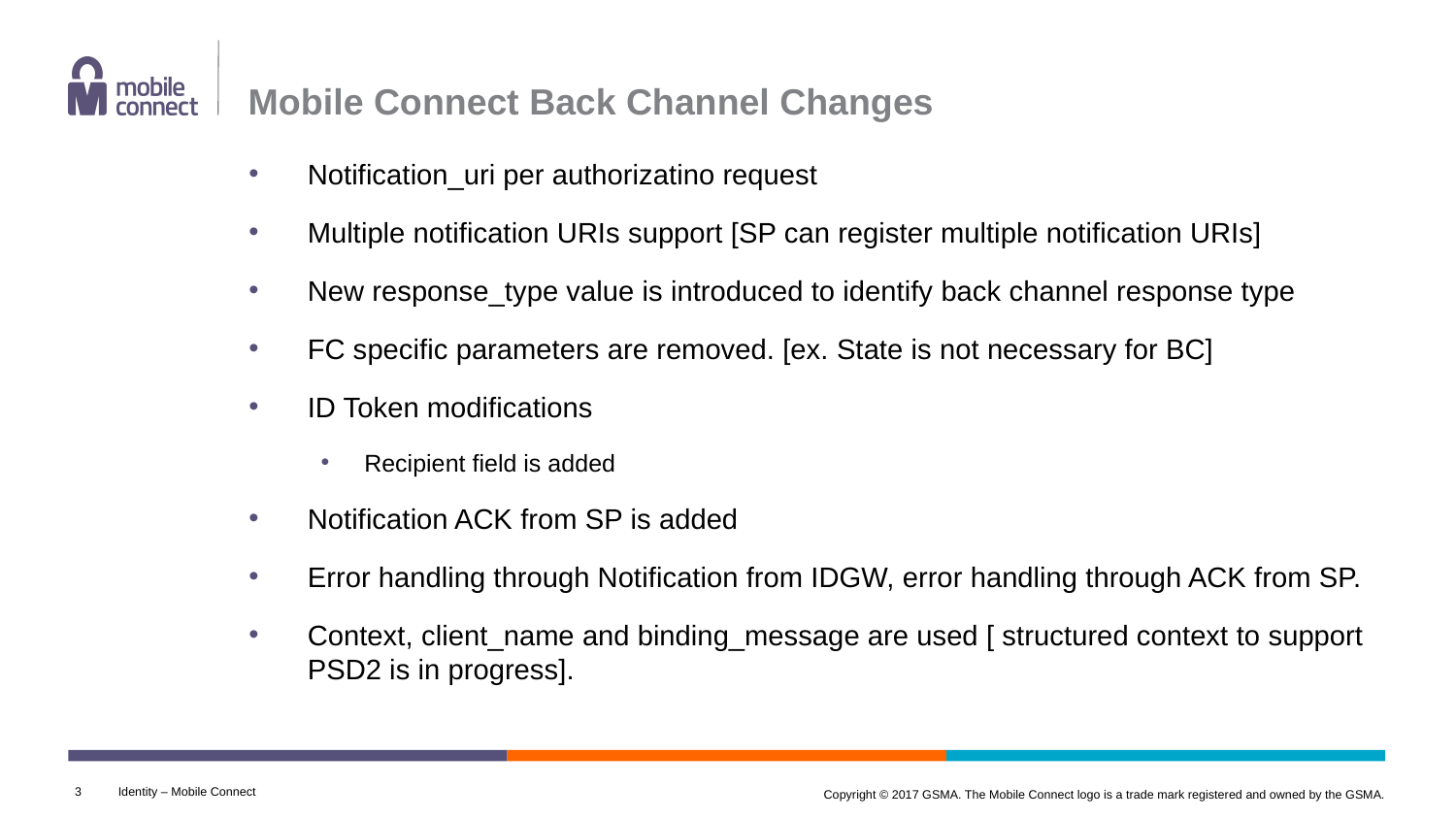

# Mobile Connect Back Channel Changes
Notification_uri per authorizatino request
Multiple notification URIs support [SP can register multiple notification URIs]
New response_type value is introduced to identify back channel response type
FC specific parameters are removed. [ex. State is not necessary for BC]
ID Token modifications
Recipient field is added
Notification ACK from SP is added
Error handling through Notification from IDGW, error handling through ACK from SP.
Context, client_name and binding_message are used [ structured context to support PSD2 is in progress].

3
Identity – Mobile Connect